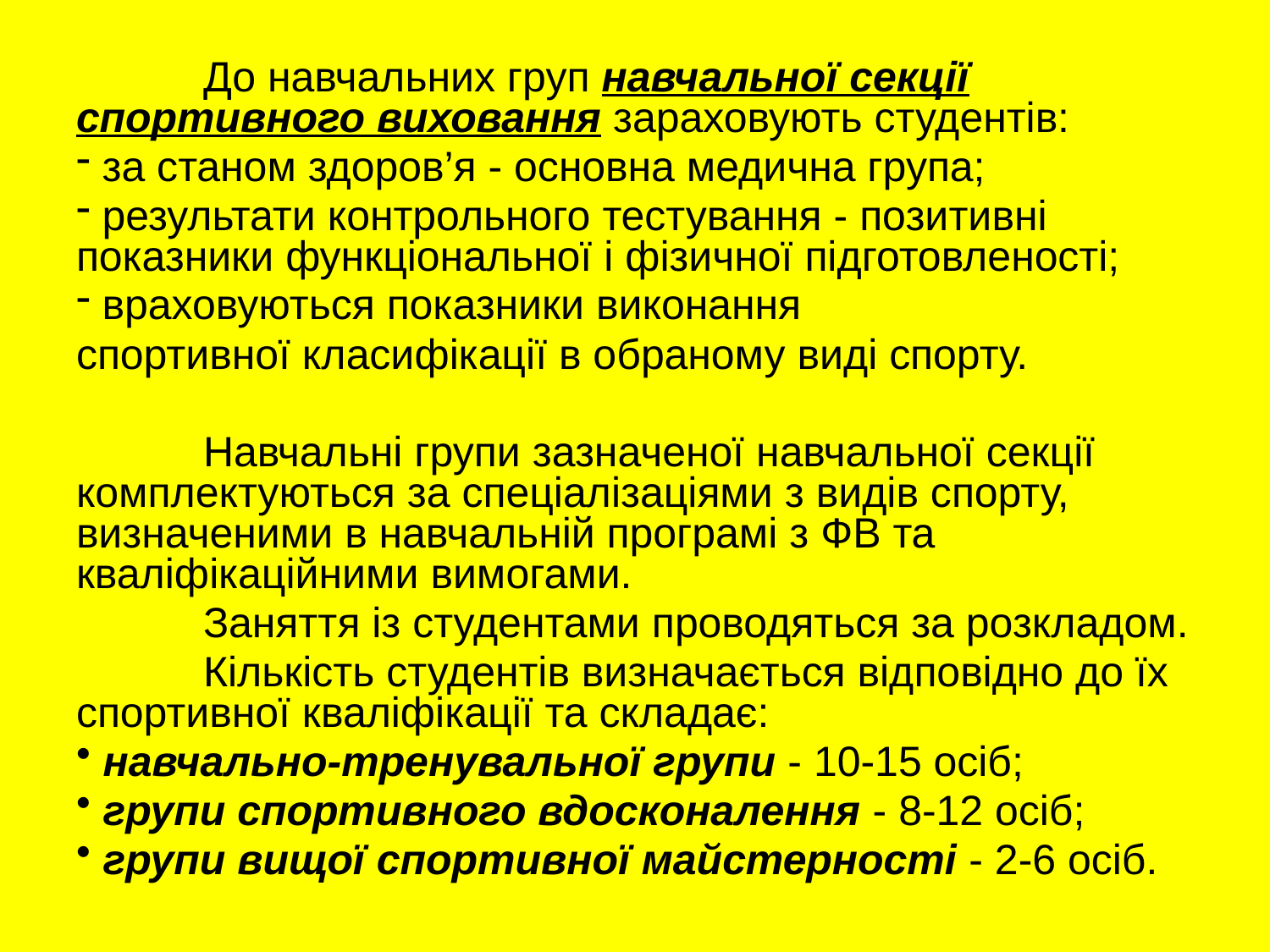

До навчальних груп навчальної секції спортивного виховання зараховують студентів:
 за станом здоров’я - основна медична група;
 результати контрольного тестування - позитивні показники функціональної і фізичної підготовленості;
 враховуються показники виконання
спортивної класифікації в обраному виді спорту.

	Навчальні групи зазначеної навчальної секції комплектуються за спеціалізаціями з видів спорту, визначеними в навчальній програмі з ФВ та кваліфікаційними вимогами.
	Заняття із студентами проводяться за розкладом.
	Кількість студентів визначається відповідно до їх спортивної кваліфікації та складає:
 навчально-тренувальної групи - 10-15 осіб;
 групи спортивного вдосконалення - 8-12 осіб;
 групи вищої спортивної майстерності - 2-6 осіб.